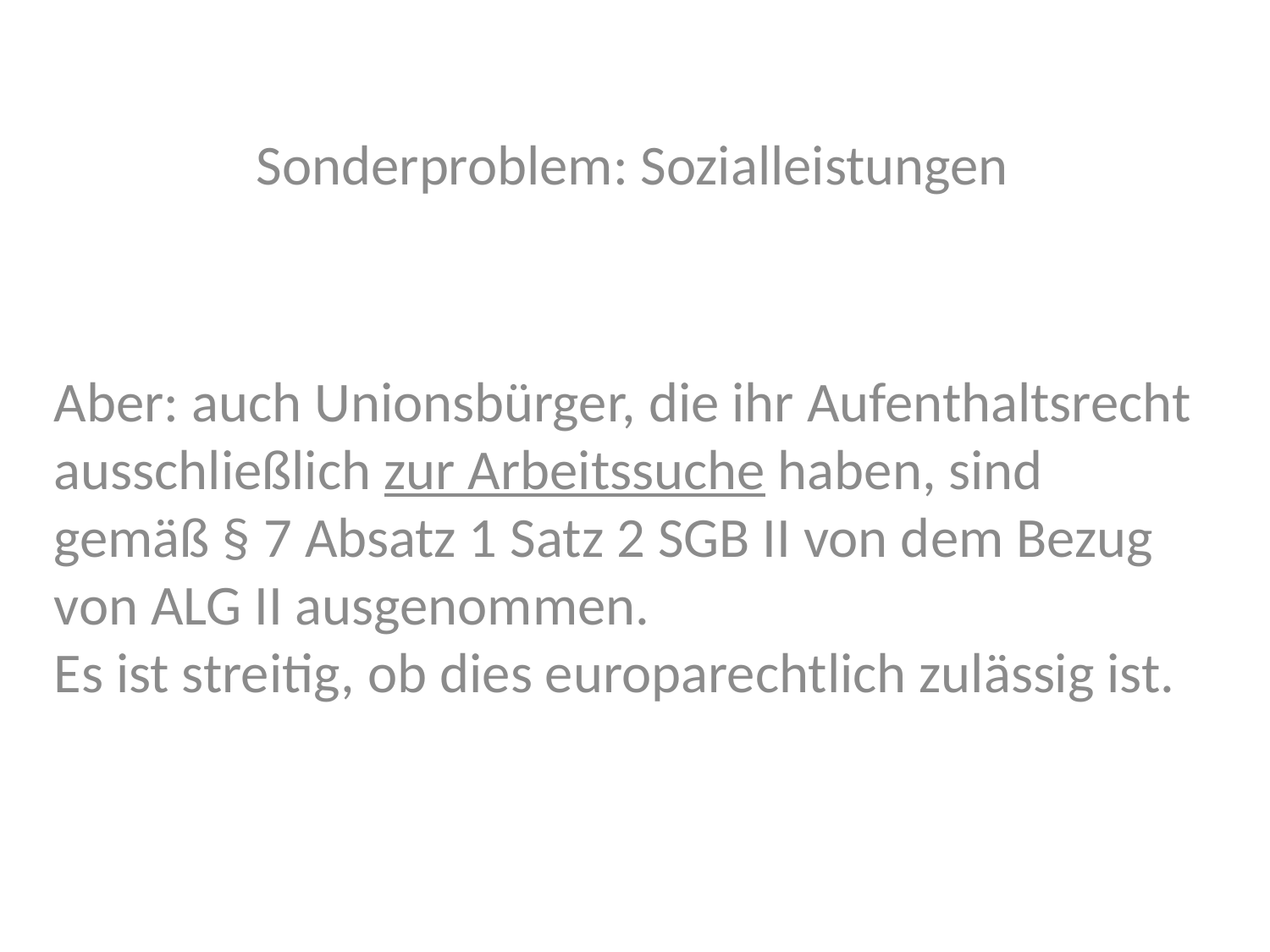

Sonderproblem: Sozialleistungen

Aber: auch Unionsbürger, die ihr Aufenthaltsrecht ausschließlich zur Arbeitssuche haben, sind gemäß § 7 Absatz 1 Satz 2 SGB II von dem Bezug von ALG II ausgenommen.
Es ist streitig, ob dies europarechtlich zulässig ist.